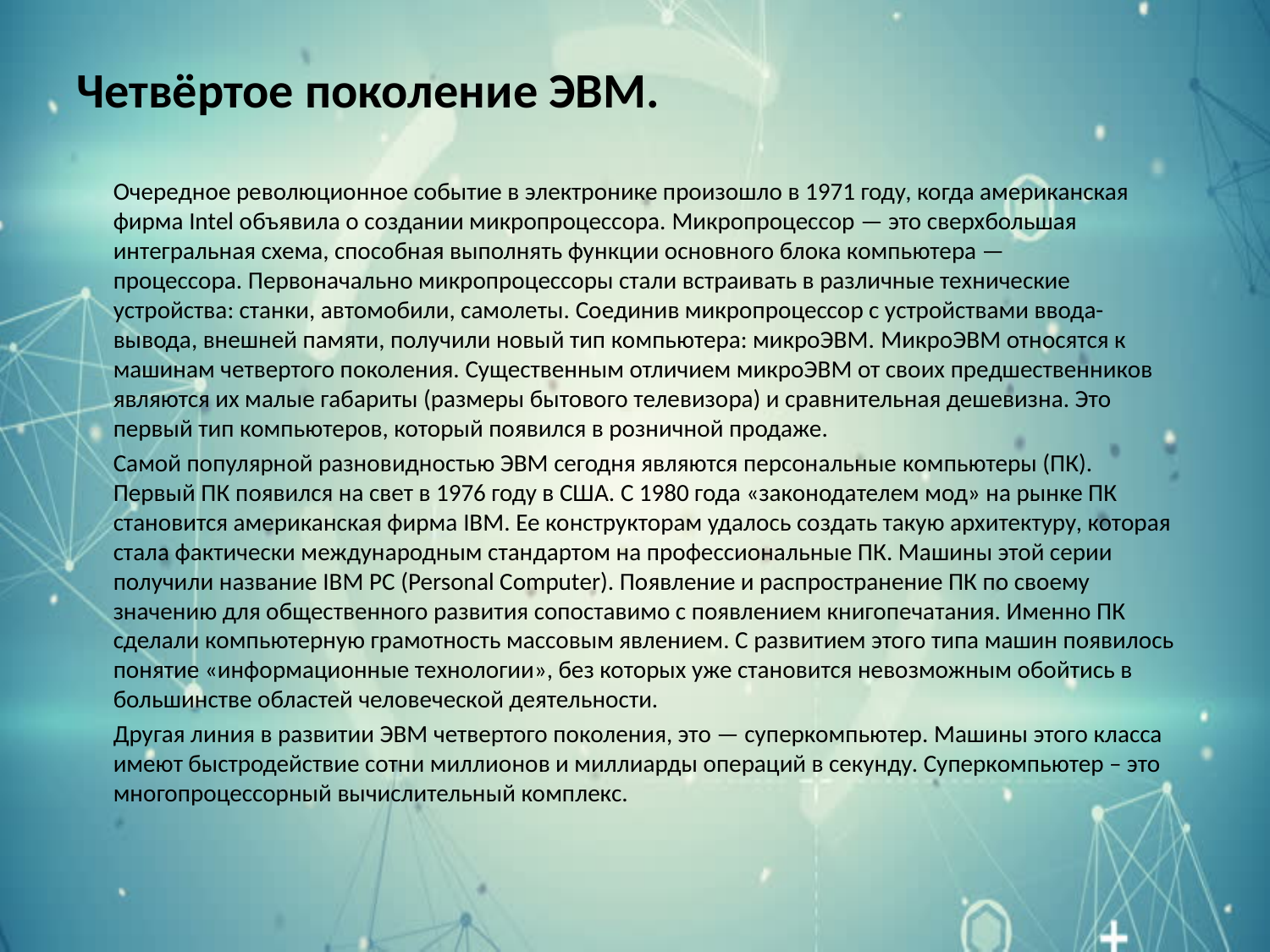

# Четвёртое поколение ЭВМ.
Очередное революционное событие в электронике произошло в 1971 году, когда американская фирма Intel объявила о создании микропроцессора. Микропроцессор — это сверхбольшая интегральная схема, способная выполнять функции основного блока компьютера — процессора. Первоначально микропроцессоры стали встраивать в различные технические устройства: станки, автомобили, самолеты. Соединив микропроцессор с устройствами ввода-вывода, внешней памяти, получили новый тип компьютера: микроЭВМ. МикроЭВМ относятся к машинам четвертого поколения. Существенным отличием микроЭВМ от своих предшественников являются их малые габариты (размеры бытового телевизора) и сравнительная дешевизна. Это первый тип компьютеров, который появился в розничной продаже.
Самой популярной разновидностью ЭВМ сегодня являются персональные компьютеры (ПК).  Первый ПК появился на свет в 1976 году в США. С 1980 года «законодателем мод» на рынке ПК становится американская фирма IBM. Ее конструкторам удалось создать такую архитектуру, которая стала фактически международным стандартом на профессиональные ПК. Машины этой серии получили название IBM PC (Personal Computer). Появление и распространение ПК по своему значению для общественного развития сопоставимо с появлением книгопечатания. Именно ПК сделали компьютерную грамотность массовым явлением. С развитием этого типа машин появилось понятие «информационные технологии», без которых уже становится невозможным обойтись в большинстве областей человеческой деятельности.
Другая линия в развитии ЭВМ четвертого поколения, это — суперкомпьютер. Машины этого класса имеют быстродействие сотни миллионов и миллиарды операций в секунду. Суперкомпьютер – это многопроцессорный вычислительный комплекс.